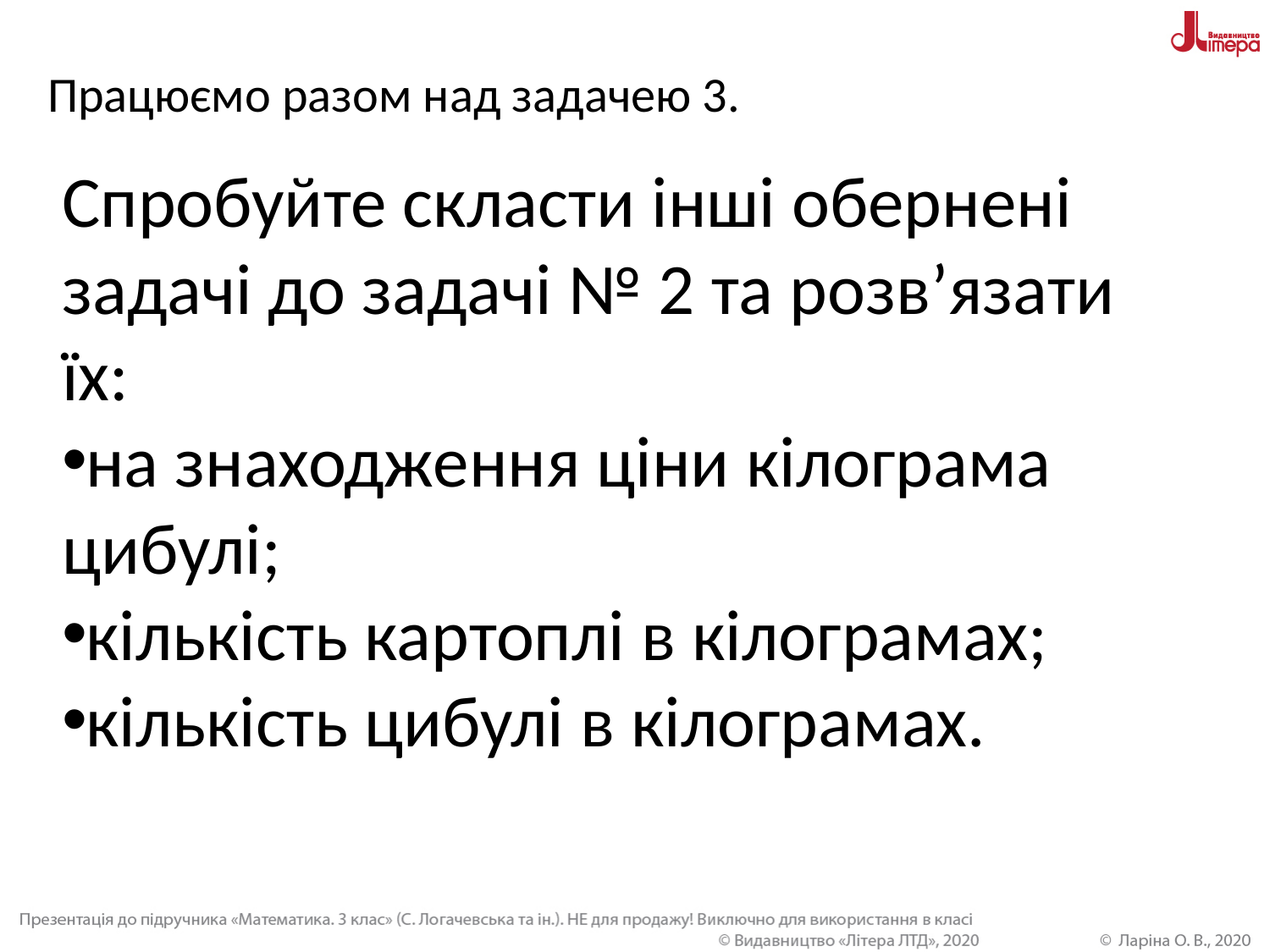

Працюємо разом над задачею 3.
Спробуйте скласти інші обернені задачі до задачі № 2 та розв’язати їх:
на знаходження ціни кілограма цибулі;
кількість картоплі в кілограмах;
кількість цибулі в кілограмах.